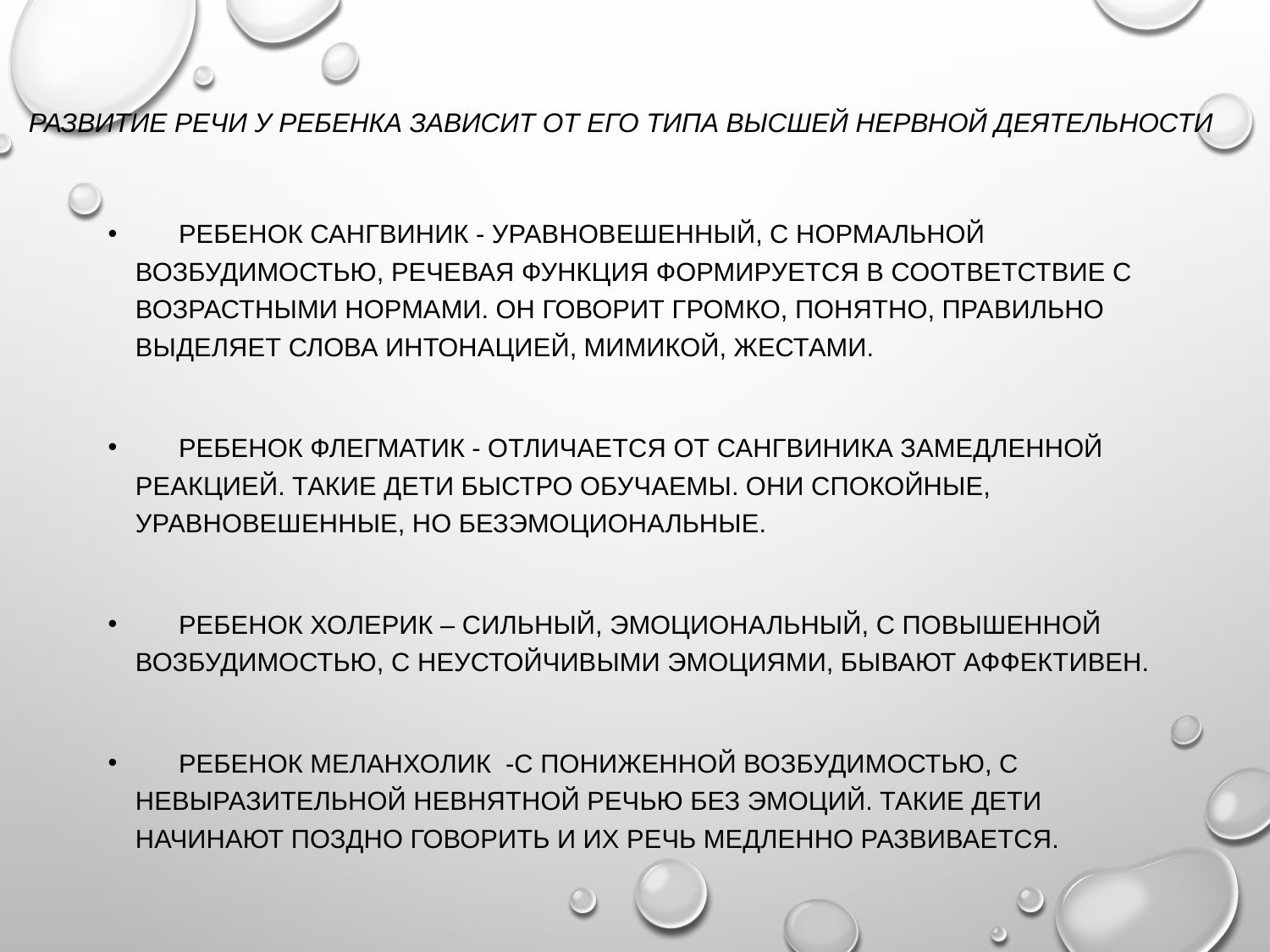

# Развитие речи у ребенка зависит от его типа высшей нервной деятельности
      Ребенок сангвиник - уравновешенный, с нормальной возбудимостью, речевая функция формируется в соответствие с возрастными нормами. Он говорит громко, понятно, правильно выделяет слова интонацией, мимикой, жестами.

      Ребенок флегматик - отличается от сангвиника замедленной реакцией. Такие дети быстро обучаемы. Они спокойные, уравновешенные, но безэмоциональные.

      Ребенок холерик – сильный, эмоциональный, с повышенной возбудимостью, с неустойчивыми эмоциями, бывают аффективен.

      Ребенок меланхолик  -с пониженной возбудимостью, с невыразительной невнятной речью без эмоций. Такие дети начинают поздно говорить и их речь медленно развивается.